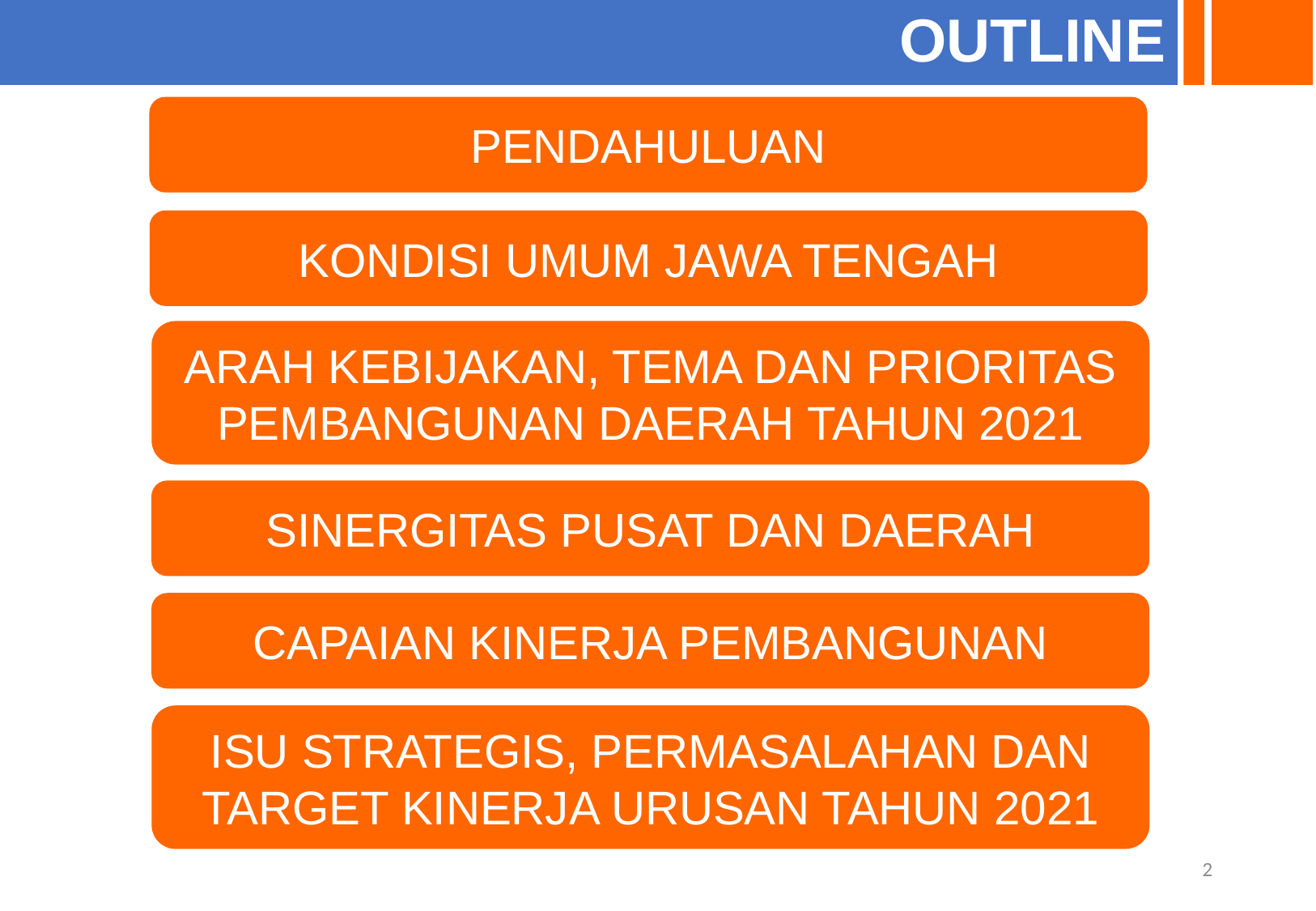

OUTLINE

PENDAHULUAN
KONDISI UMUM JAWA TENGAH
ARAH KEBIJAKAN, TEMA DAN PRIORITAS PEMBANGUNAN DAERAH TAHUN 2021
SINERGITAS PUSAT DAN DAERAH
CAPAIAN KINERJA PEMBANGUNAN
ISU STRATEGIS, PERMASALAHAN DAN TARGET KINERJA URUSAN TAHUN 2021
2